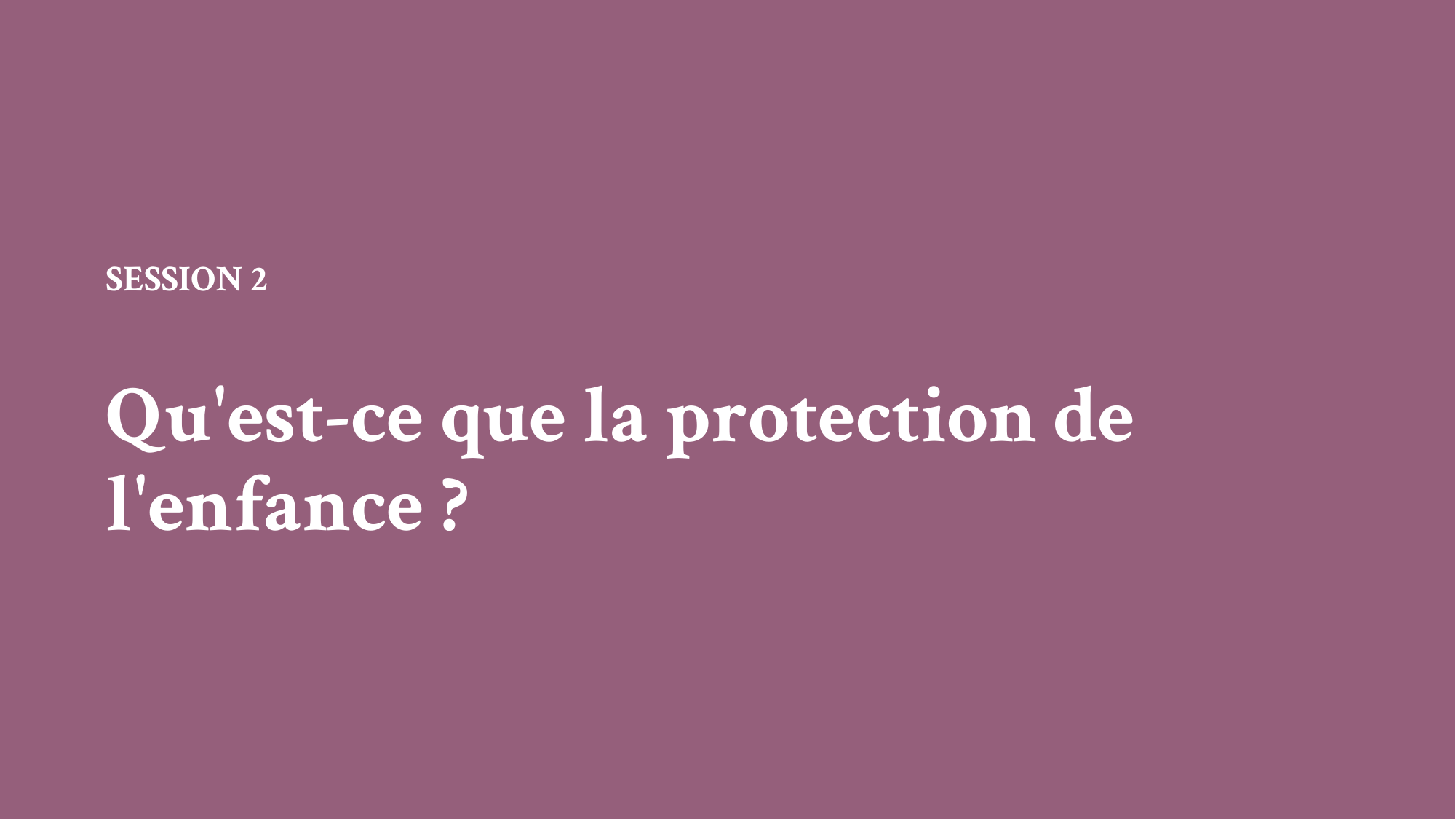

SESSION 2
Qu'est-ce que la protection de l'enfance ?